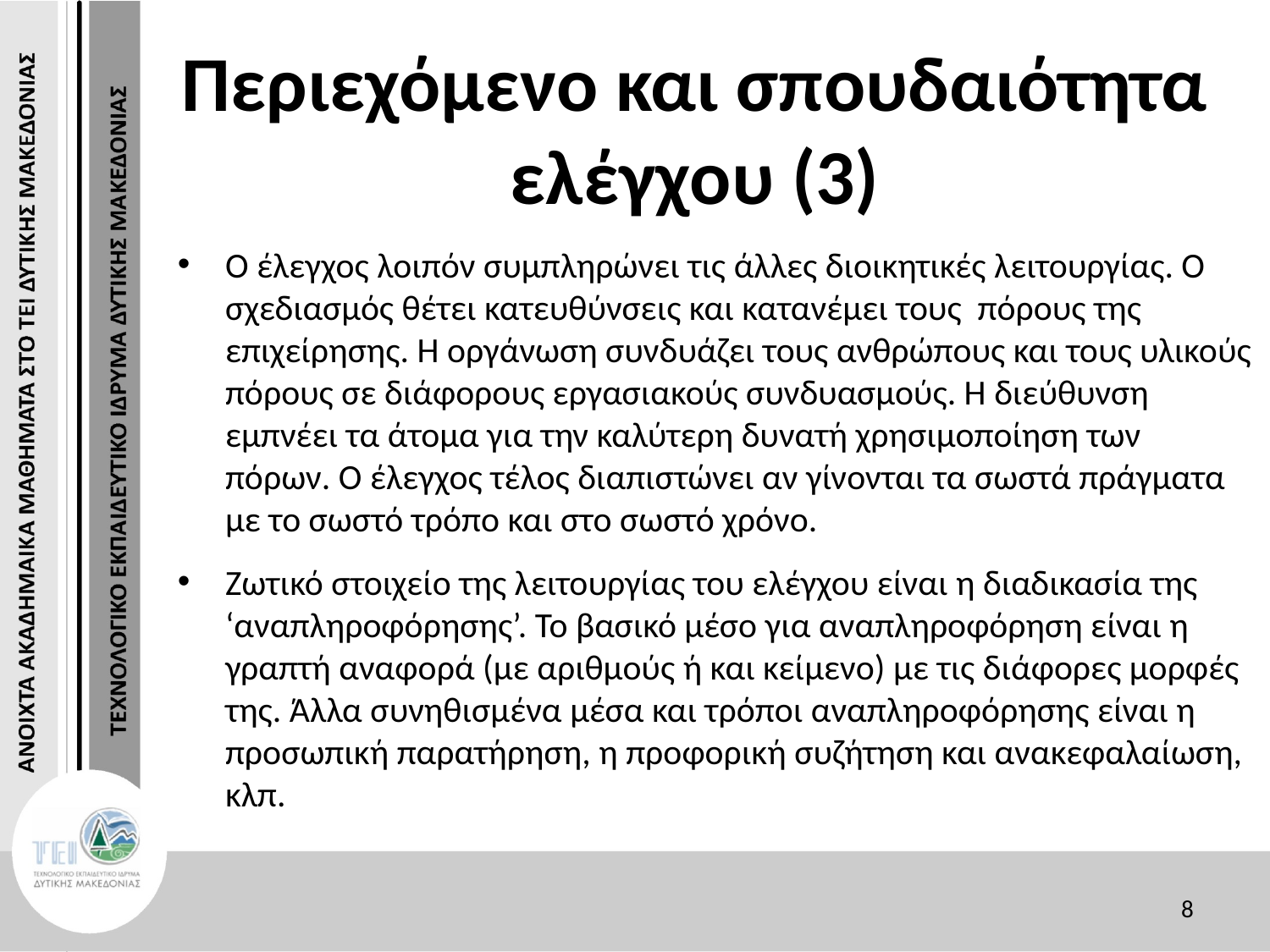

# Περιεχόμενο και σπουδαιότητα ελέγχου (3)
Ο έλεγχος λοιπόν συμπληρώνει τις άλλες διοικητικές λειτουργίας. Ο σχεδιασμός θέτει κατευθύνσεις και κατανέμει τους  πόρους της επιχείρησης. Η οργάνωση συνδυάζει τους ανθρώπους και τους υλικούς πόρους σε διάφορους εργασιακούς συνδυασμούς. Η διεύθυνση εμπνέει τα άτομα για την καλύτερη δυνατή χρησιμοποίηση των πόρων. Ο έλεγχος τέλος διαπιστώνει αν γίνονται τα σωστά πράγματα με το σωστό τρόπο και στο σωστό χρόνο.
Ζωτικό στοιχείο της λειτουργίας του ελέγχου είναι η διαδικασία της ‘αναπληροφόρησης’. Το βασικό μέσο για αναπληροφόρηση είναι η γραπτή αναφορά (με αριθμούς ή και κείμενο) με τις διάφορες μορφές της. Άλλα συνηθισμένα μέσα και τρόποι αναπληροφόρησης είναι η προσωπική παρατήρηση, η προφορική συζήτηση και ανακεφαλαίωση, κλπ.
8